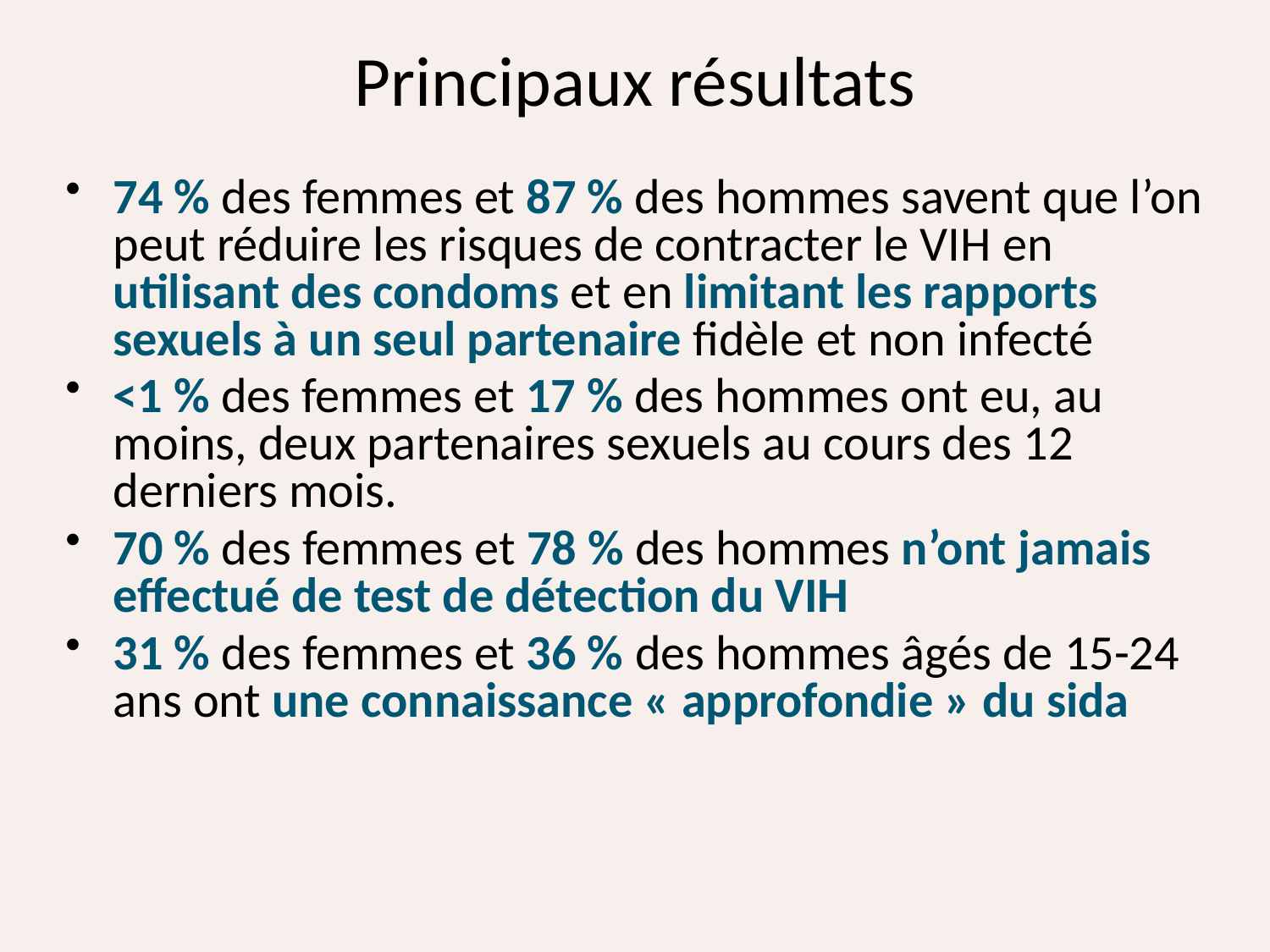

# Principaux résultats
74 % des femmes et 87 % des hommes savent que l’on peut réduire les risques de contracter le VIH en utilisant des condoms et en limitant les rapports sexuels à un seul partenaire fidèle et non infecté
<1 % des femmes et 17 % des hommes ont eu, au moins, deux partenaires sexuels au cours des 12 derniers mois.
70 % des femmes et 78 % des hommes n’ont jamais effectué de test de détection du VIH
31 % des femmes et 36 % des hommes âgés de 15-24 ans ont une connaissance « approfondie » du sida